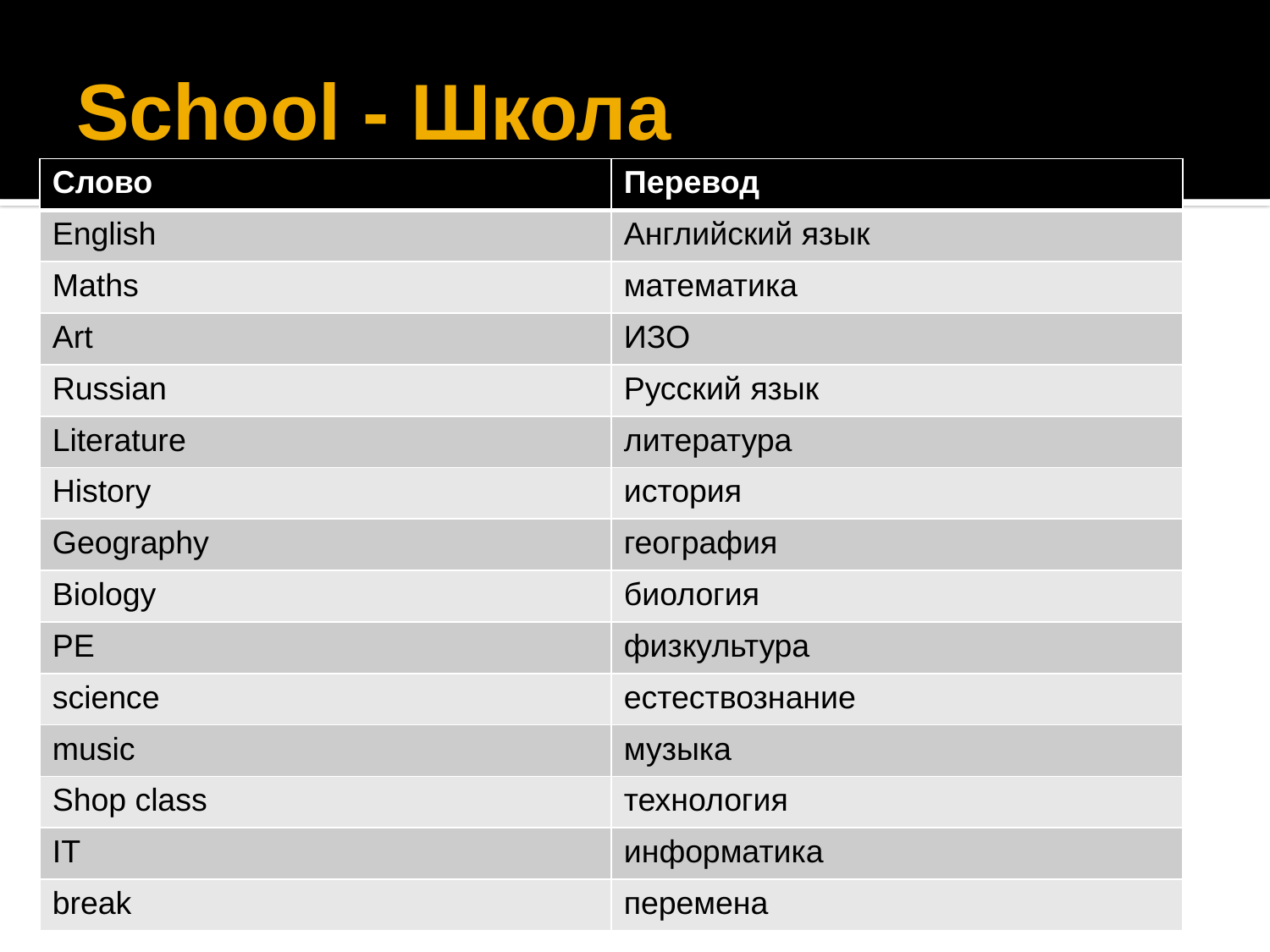

# School - Школа
| Слово | Перевод |
| --- | --- |
| English | Английский язык |
| Maths | математика |
| Art | ИЗО |
| Russian | Русский язык |
| Literature | литература |
| History | история |
| Geography | география |
| Biology | биология |
| PE | физкультура |
| science | естествознание |
| music | музыка |
| Shop class | технология |
| IT | информатика |
| break | перемена |